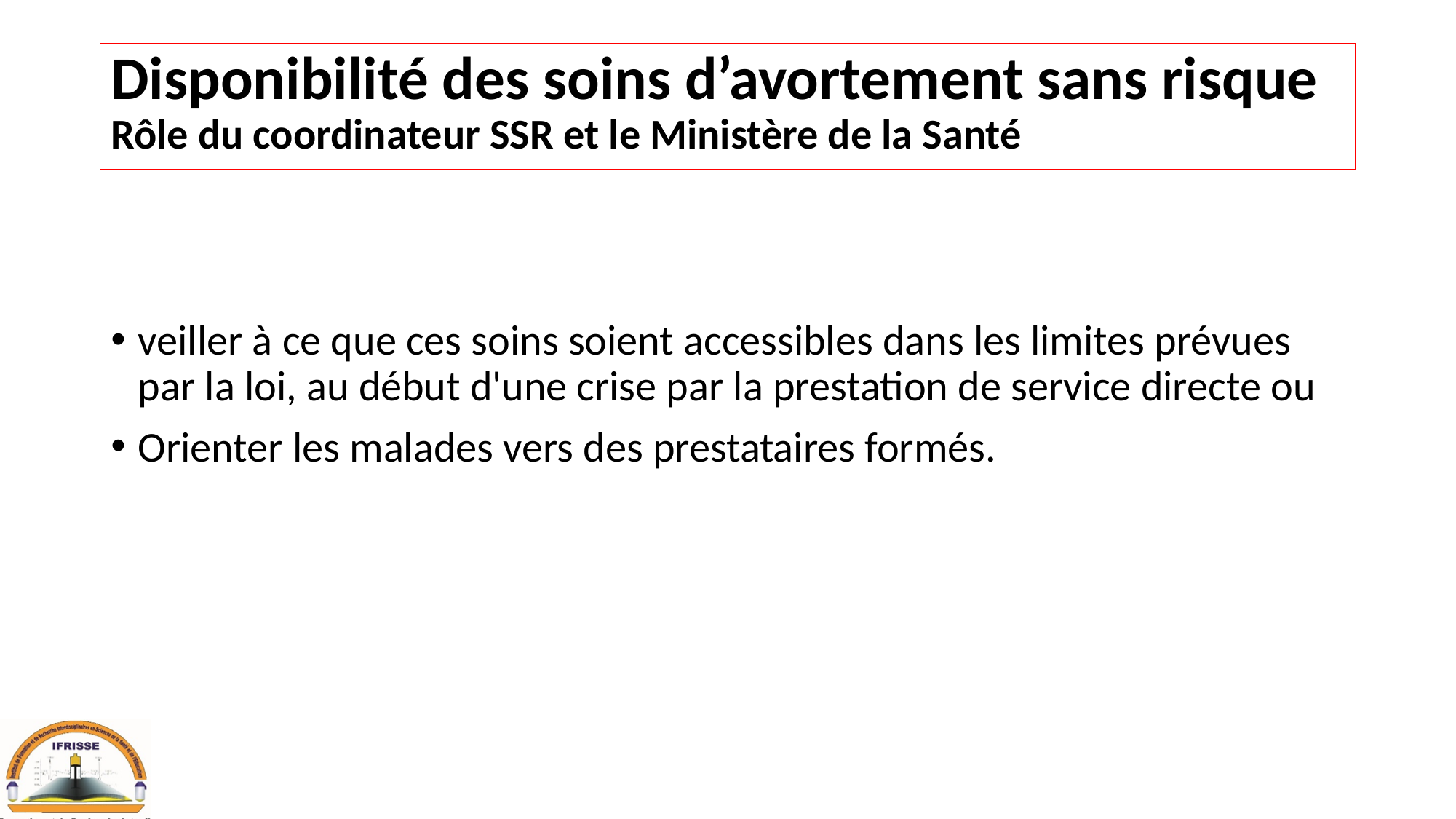

# Disponibilité des soins d’avortement sans risque Rôle du coordinateur SSR et le Ministère de la Santé
veiller à ce que ces soins soient accessibles dans les limites prévues par la loi, au début d'une crise par la prestation de service directe ou
Orienter les malades vers des prestataires formés.